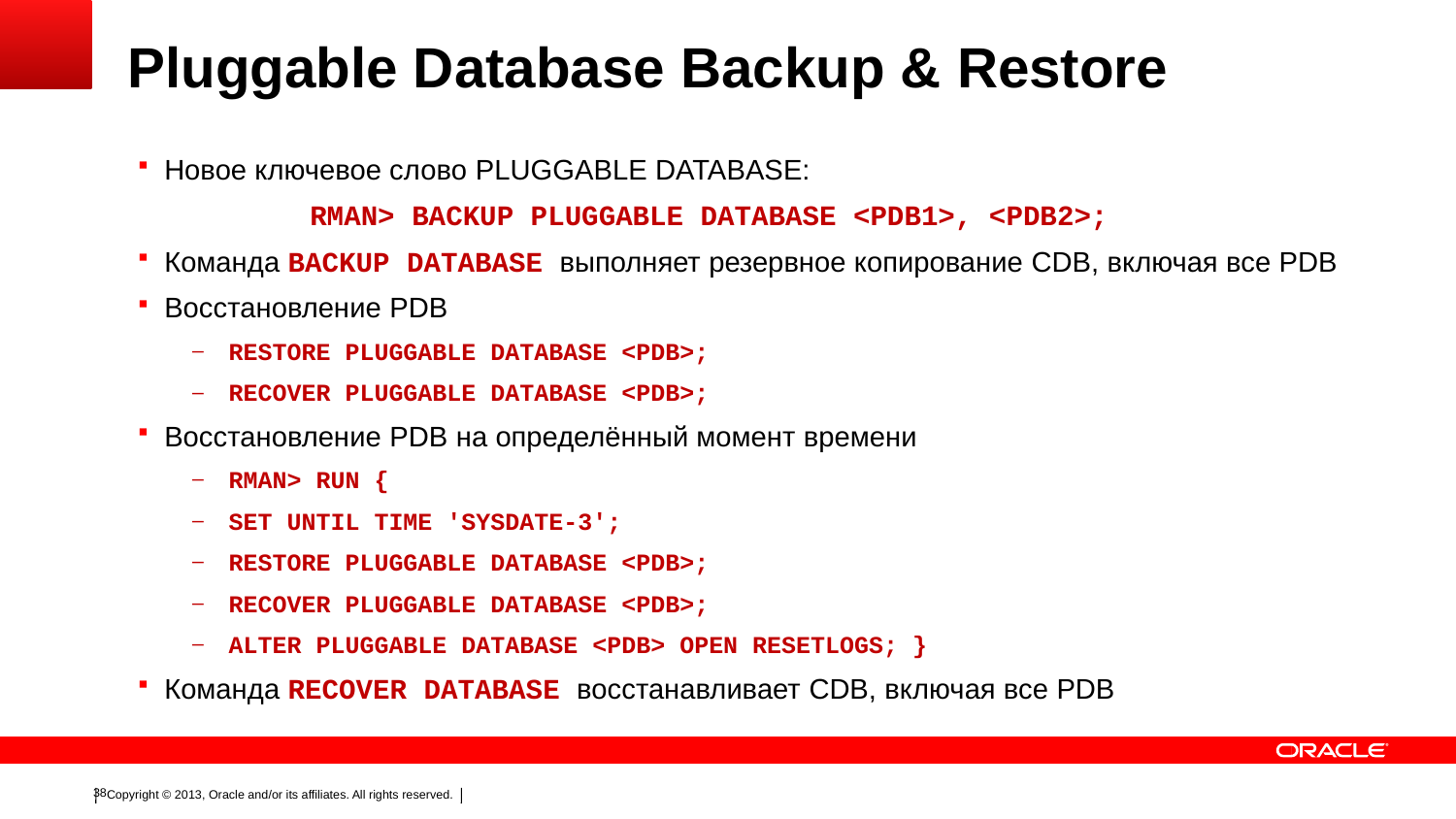

# Pluggable Database Backup & Restore

Новое ключевое слово PLUGGABLE DATABASE:
		RMAN> BACKUP PLUGGABLE DATABASE <PDB1>, <PDB2>;
Команда BACKUP DATABASE выполняет резервное копирование CDB, включая все PDB
Восстановление PDB
RESTORE PLUGGABLE DATABASE <PDB>;
RECOVER PLUGGABLE DATABASE <PDB>;
Восстановление PDB на определённый момент времени
RMAN> RUN {
SET UNTIL TIME 'SYSDATE-3';
RESTORE PLUGGABLE DATABASE <PDB>;
RECOVER PLUGGABLE DATABASE <PDB>;
ALTER PLUGGABLE DATABASE <PDB> OPEN RESETLOGS; }
Команда RECOVER DATABASE восстанавливает CDB, включая все PDB